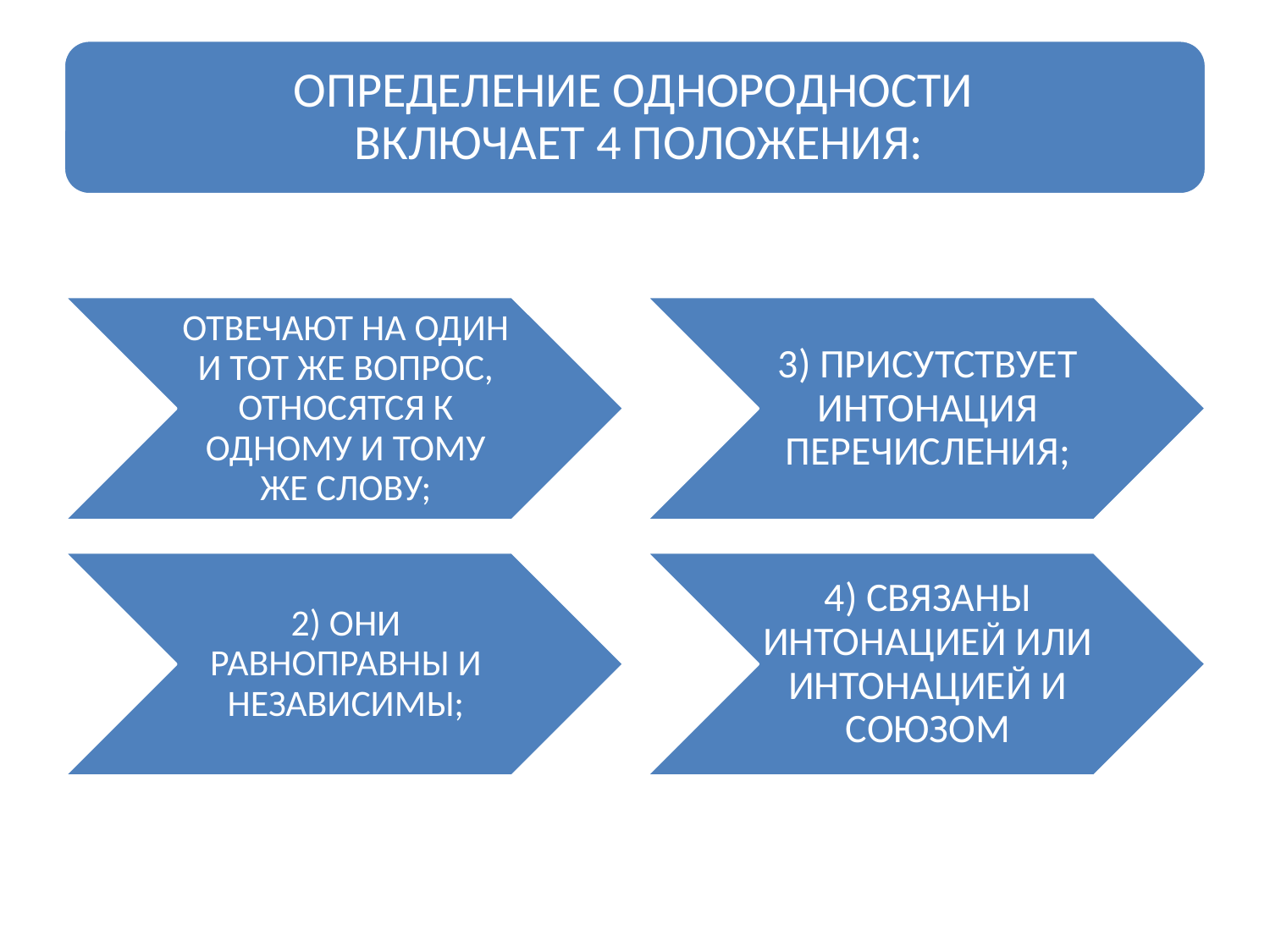

ОПРЕДЕЛЕНИЕ ОДНОРОДНОСТИ
ВКЛЮЧАЕТ 4 ПОЛОЖЕНИЯ:
ОТВЕЧАЮТ НА ОДИН И ТОТ ЖЕ ВОПРОС, ОТНОСЯТСЯ К ОДНОМУ И ТОМУ ЖЕ СЛОВУ;
2) ОНИ РАВНОПРАВНЫ И НЕЗАВИСИМЫ;
3) ПРИСУТСТВУЕТ ИНТОНАЦИЯ ПЕРЕЧИСЛЕНИЯ;
4) СВЯЗАНЫ ИНТОНАЦИЕЙ ИЛИ ИНТОНАЦИЕЙ И СОЮЗОМ